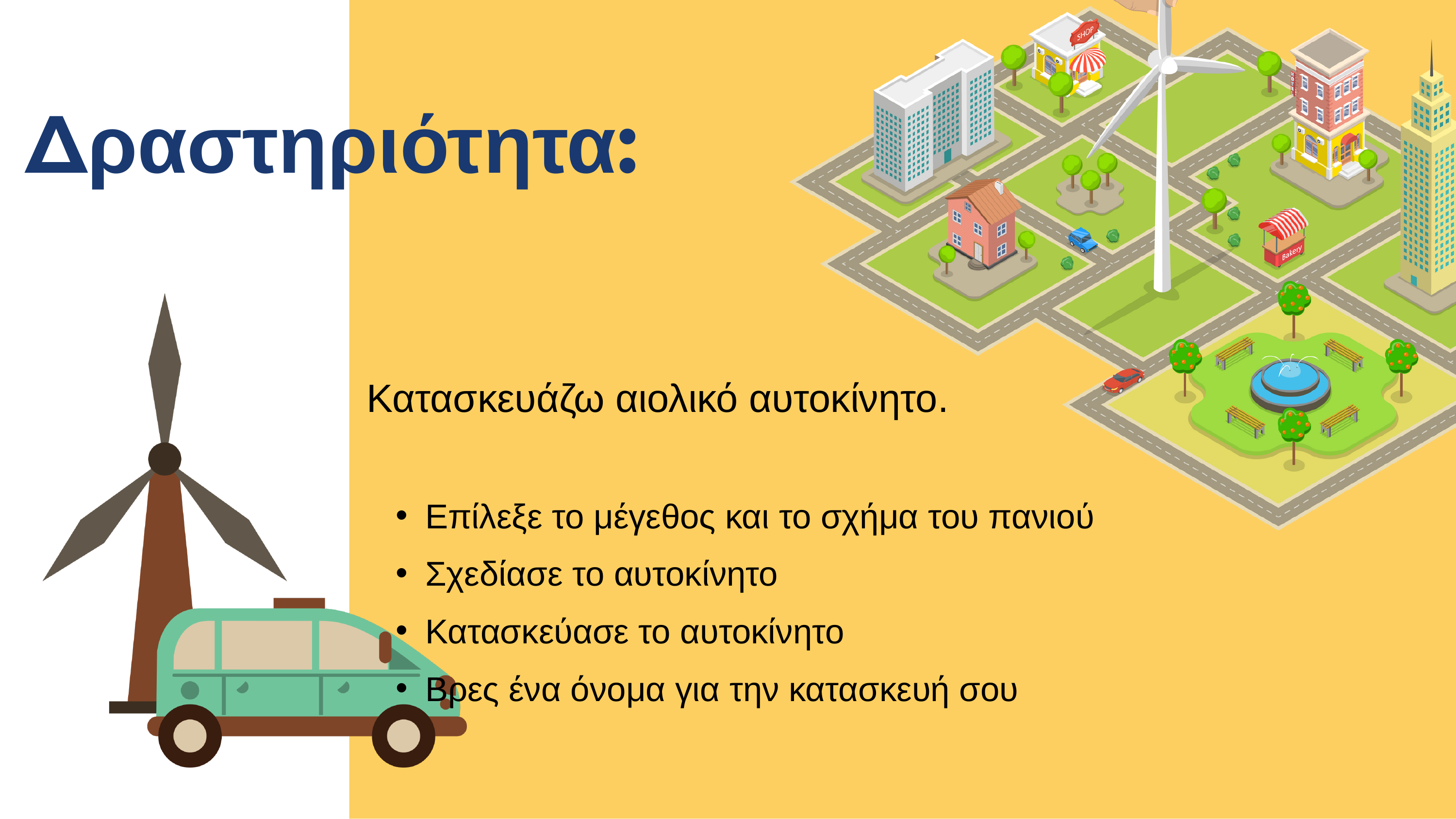

Δραστηριότητα:

Κατασκευάζω αιολικό αυτοκίνητο.

Επίλεξε το μέγεθος και το σχήμα του πανιού
Σχεδίασε το αυτοκίνητο
Κατασκεύασε το αυτοκίνητο
Βρες ένα όνομα για την κατασκευή σου